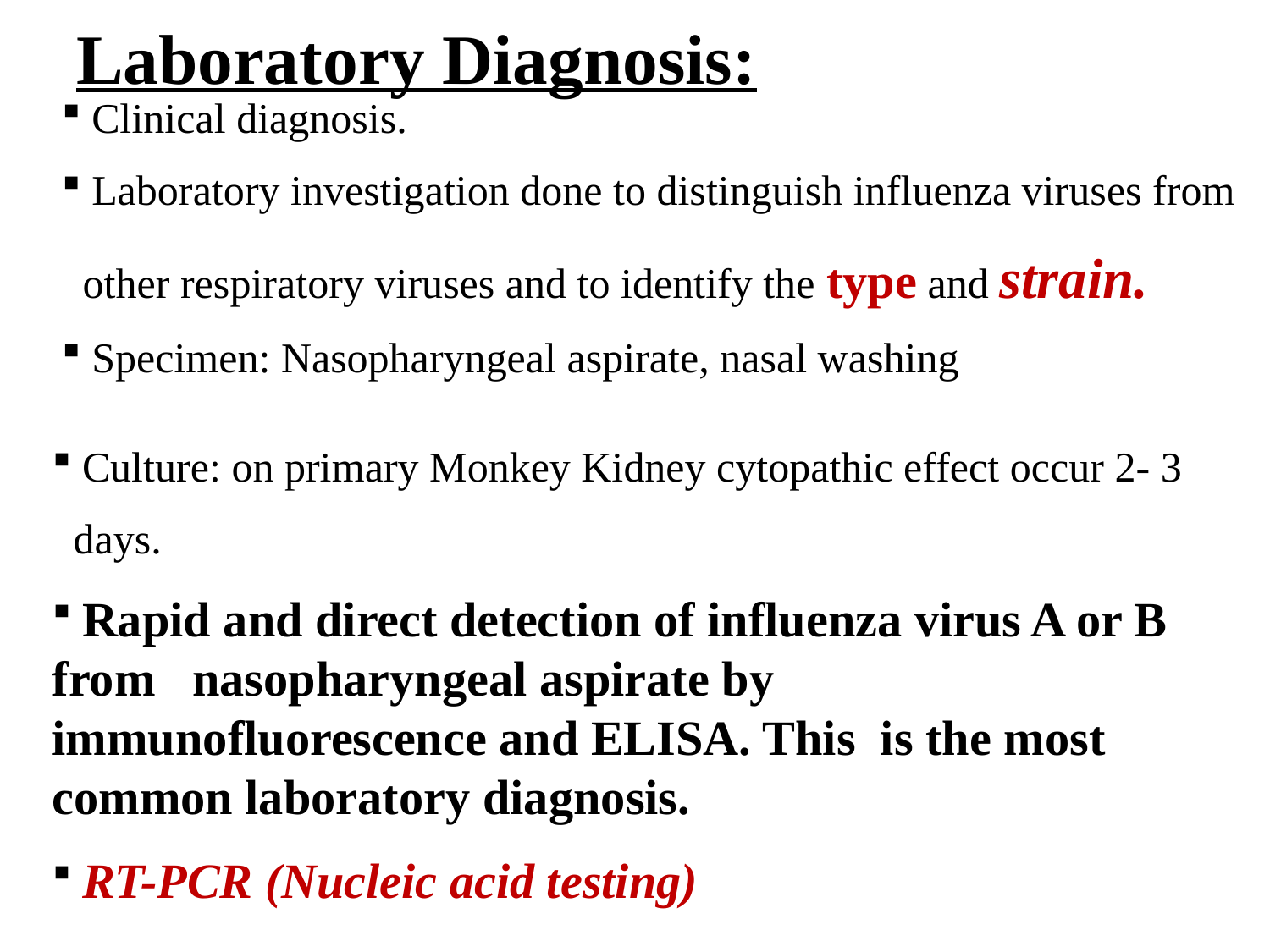

# Laboratory Diagnosis:
 Clinical diagnosis.
 Laboratory investigation done to distinguish influenza viruses from
  other respiratory viruses and to identify the type and strain.
 Specimen: Nasopharyngeal aspirate, nasal washing

 Culture: on primary Monkey Kidney cytopathic effect occur 2- 3
  days.
 Rapid and direct detection of influenza virus A or B from   nasopharyngeal aspirate by immunofluorescence and ELISA. This  is the most common laboratory diagnosis.
 RT-PCR (Nucleic acid testing)